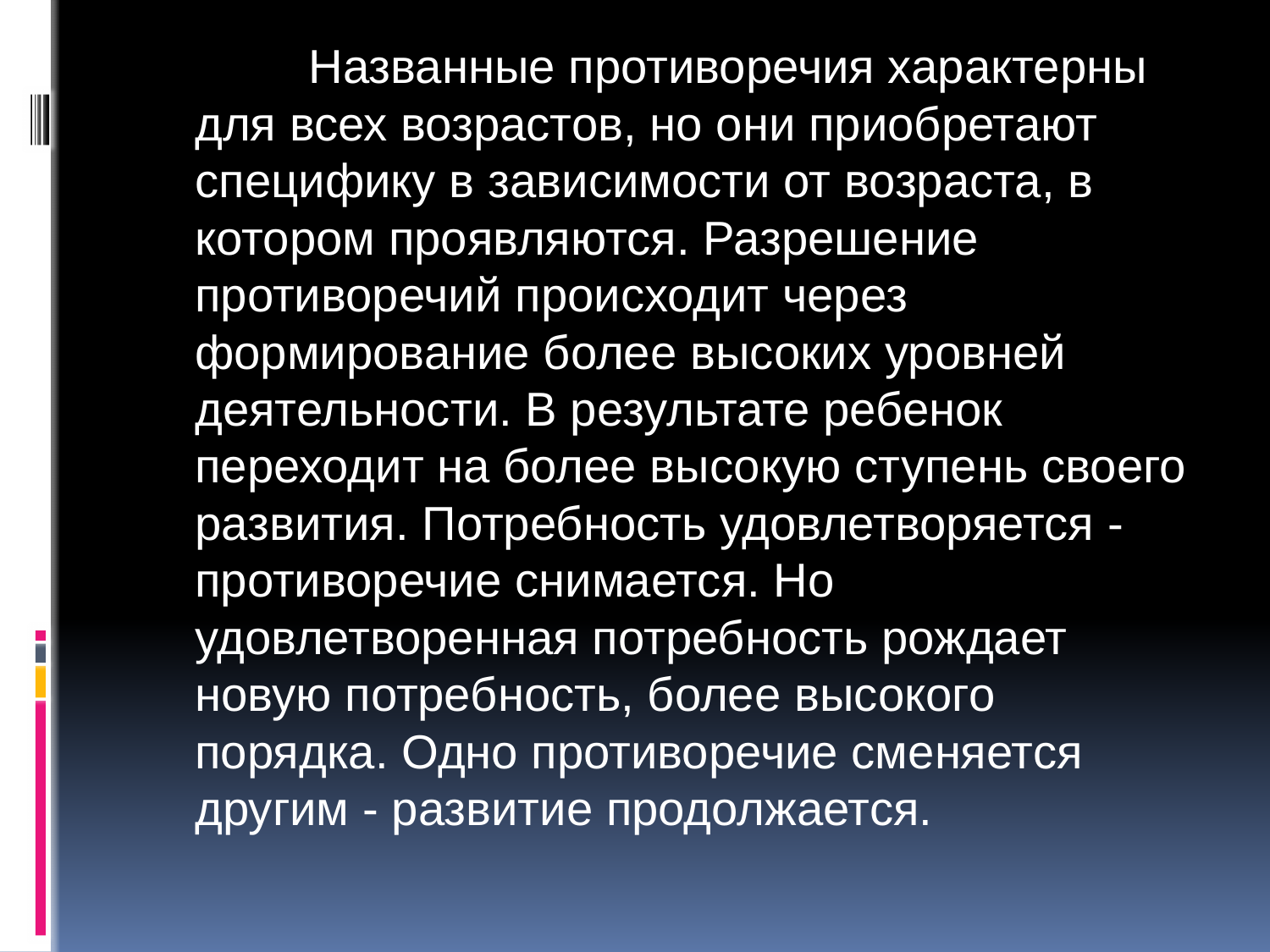

Названные противоречия характерны для всех возрастов, но они приобретают специфику в зависимости от возраста, в котором проявляются. Разрешение противоречий происходит через формирование более высоких уровней деятельности. В результате ребенок переходит на более высокую ступень своего развития. Потребность удовлетворяется - противоречие снимается. Но удовлетворенная потребность рождает новую потребность, более высокого порядка. Одно противоречие сменяется другим - развитие продолжается.